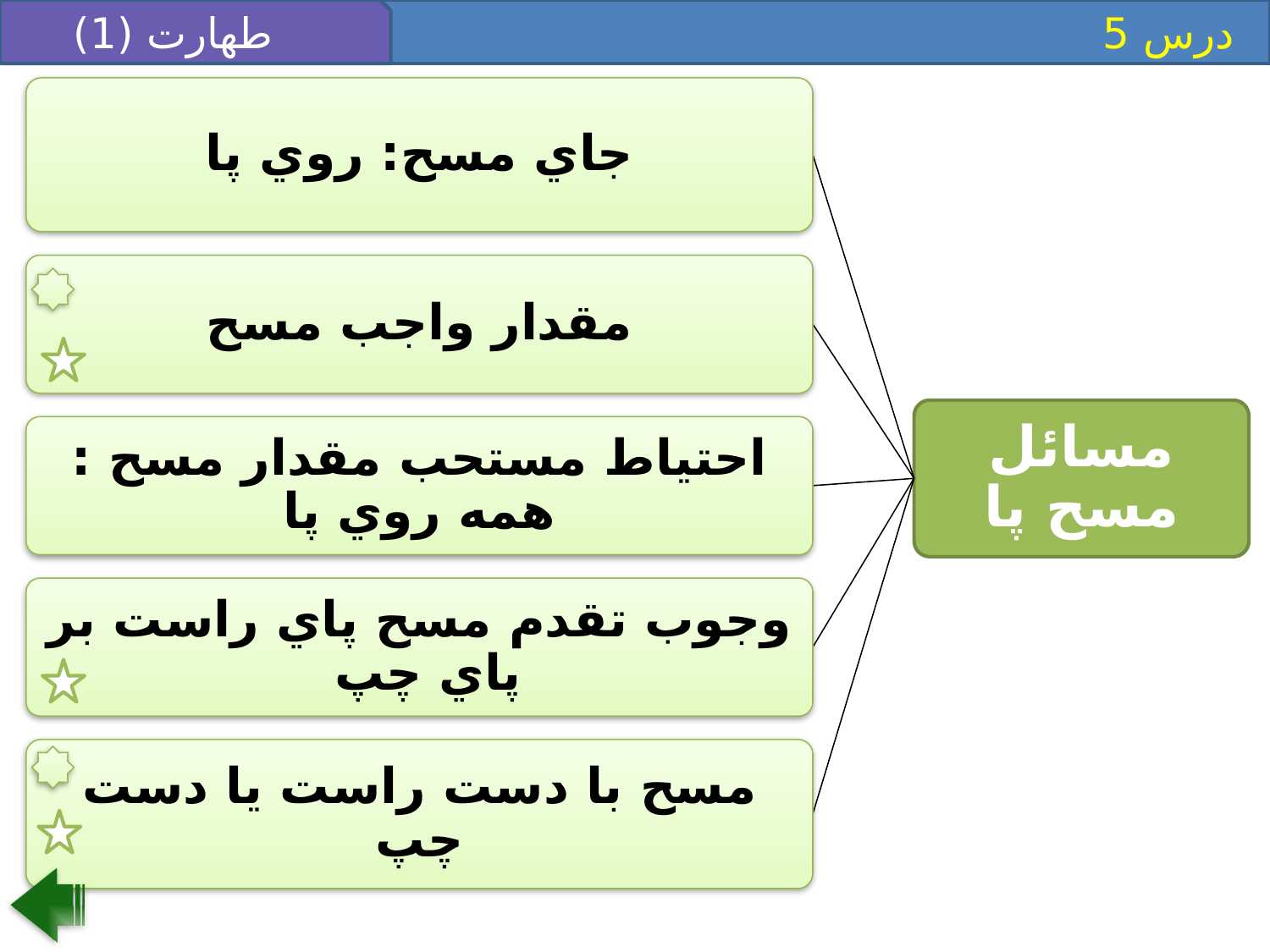

طهارت (1)
 درس 5
جاي مسح: روي پا

مقدار واجب مسح

مسائل مسح پا
احتياط مستحب مقدار مسح : همه روي پا

وجوب تقدم مسح پاي راست بر پاي چپ

مسح با دست راست يا دست چپ